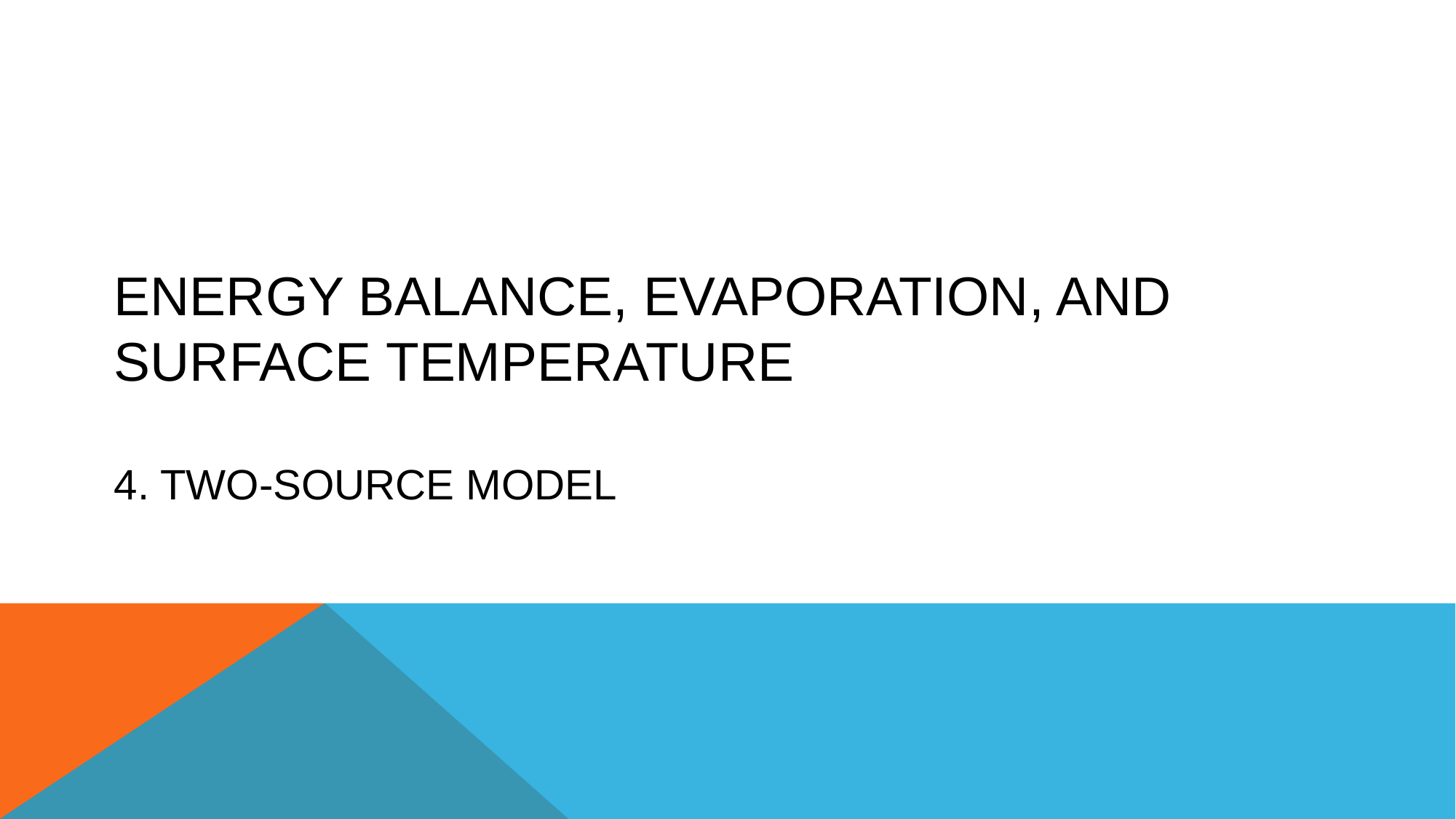

# Energy Balance, evaporation, and surface temperature 4. Two-source model